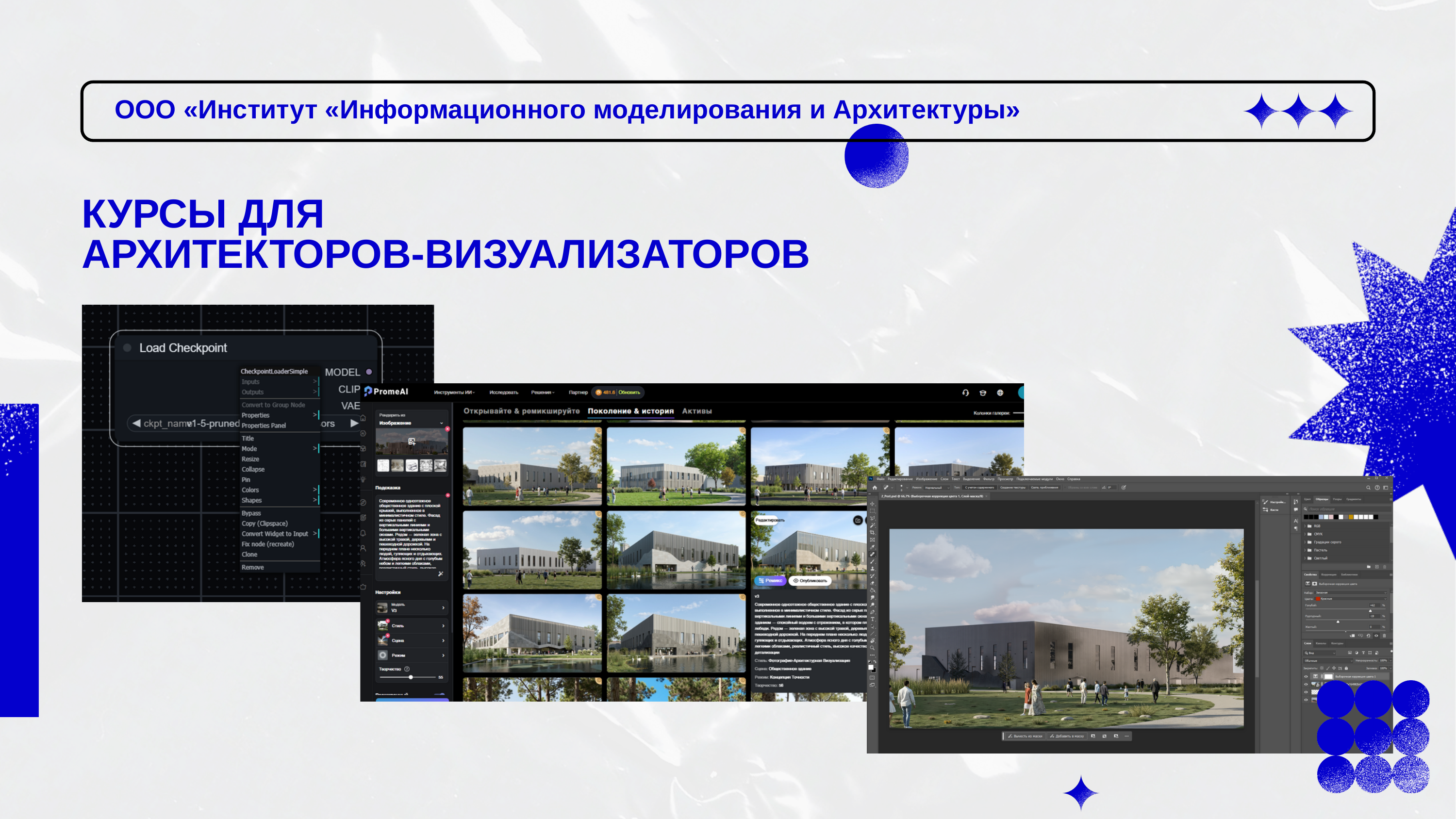

ООО «Институт «Информационного моделирования и Архитектуры»

КУРСЫ ДЛЯ
АРХИТЕКТОРОВ-ВИЗУАЛИЗАТОРОВ